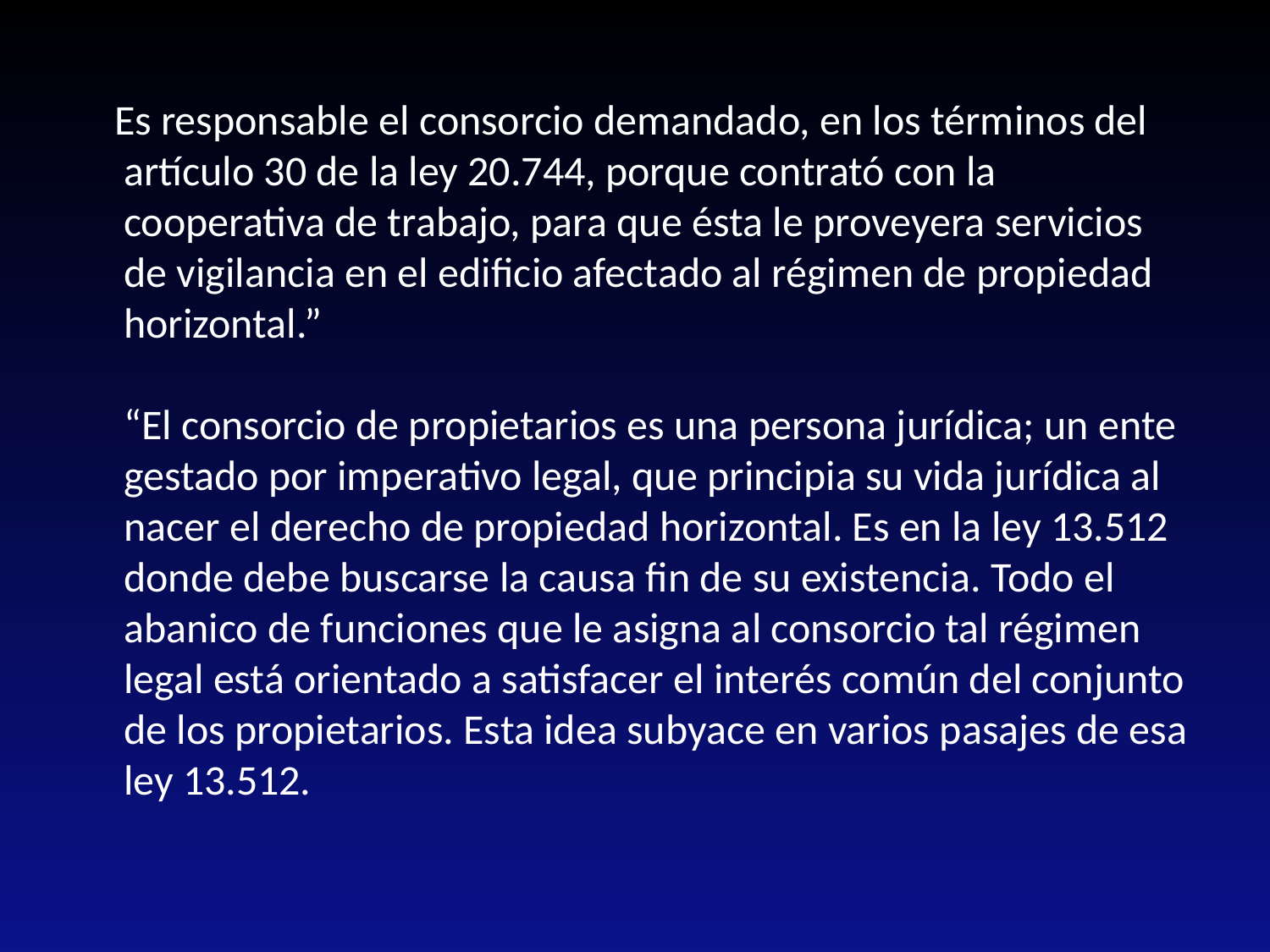

Es responsable el consorcio demandado, en los términos del artículo 30 de la ley 20.744, porque contrató con la cooperativa de trabajo, para que ésta le proveyera servicios de vigilancia en el edificio afectado al régimen de propiedad horizontal.”
“El consorcio de propietarios es una persona jurídica; un ente gestado por imperativo legal, que principia su vida jurídica al nacer el derecho de propiedad horizontal. Es en la ley 13.512 donde debe buscarse la causa fin de su existencia. Todo el abanico de funciones que le asigna al consorcio tal régimen legal está orientado a satisfacer el interés común del conjunto de los propietarios. Esta idea subyace en varios pasajes de esa ley 13.512.